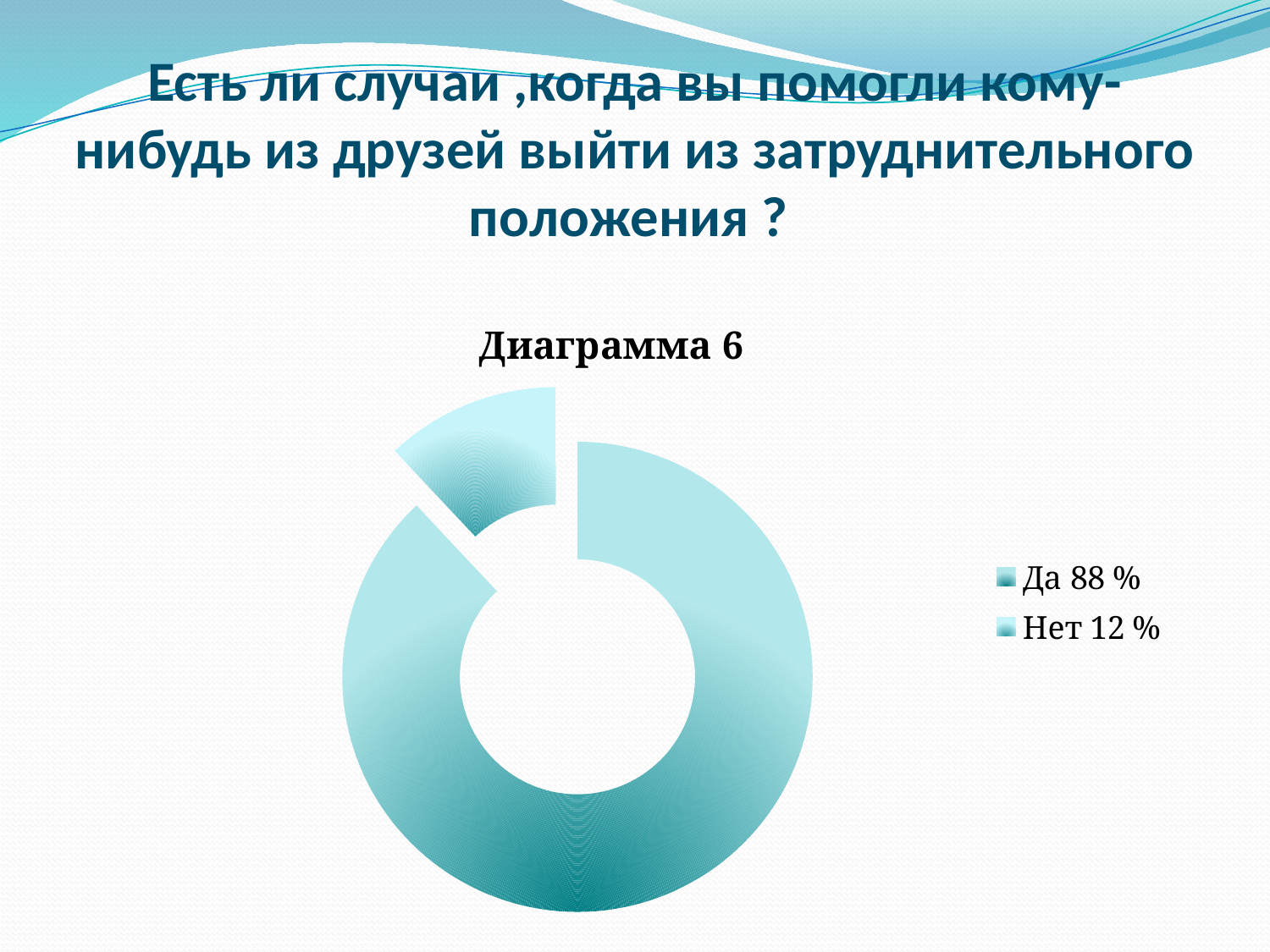

# Есть ли случаи ,когда вы помогли кому-нибудь из друзей выйти из затруднительного положения ?

### Chart:

| Category | Диаграмма 6 |
|---|---|
| Да 88 % | 88.0 |
| Нет 12 % | 12.0 |